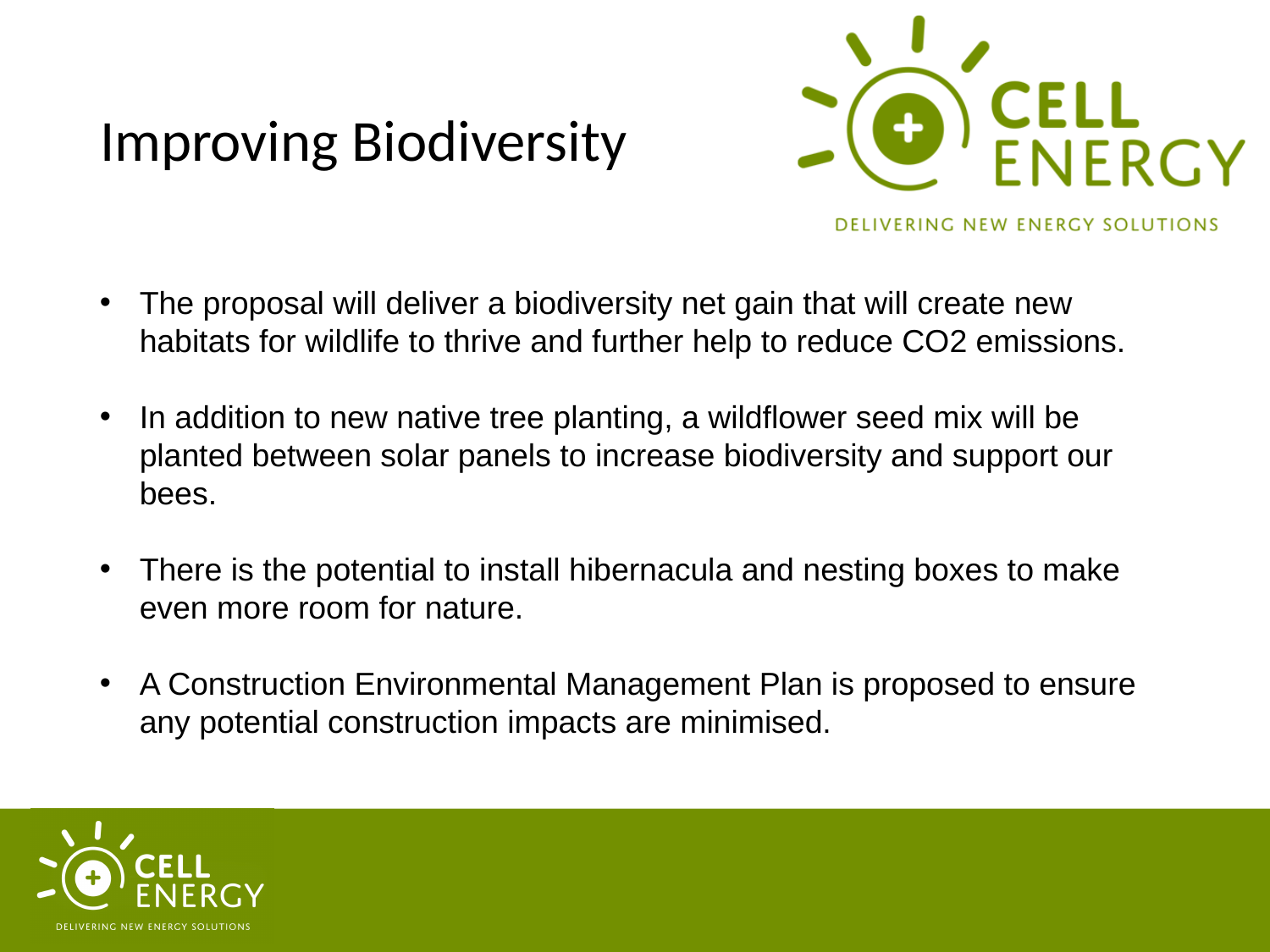

# Improving Biodiversity
The proposal will deliver a biodiversity net gain that will create new habitats for wildlife to thrive and further help to reduce CO2 emissions.

In addition to new native tree planting, a wildflower seed mix will be planted between solar panels to increase biodiversity and support our bees.

There is the potential to install hibernacula and nesting boxes to make even more room for nature.

A Construction Environmental Management Plan is proposed to ensure any potential construction impacts are minimised.